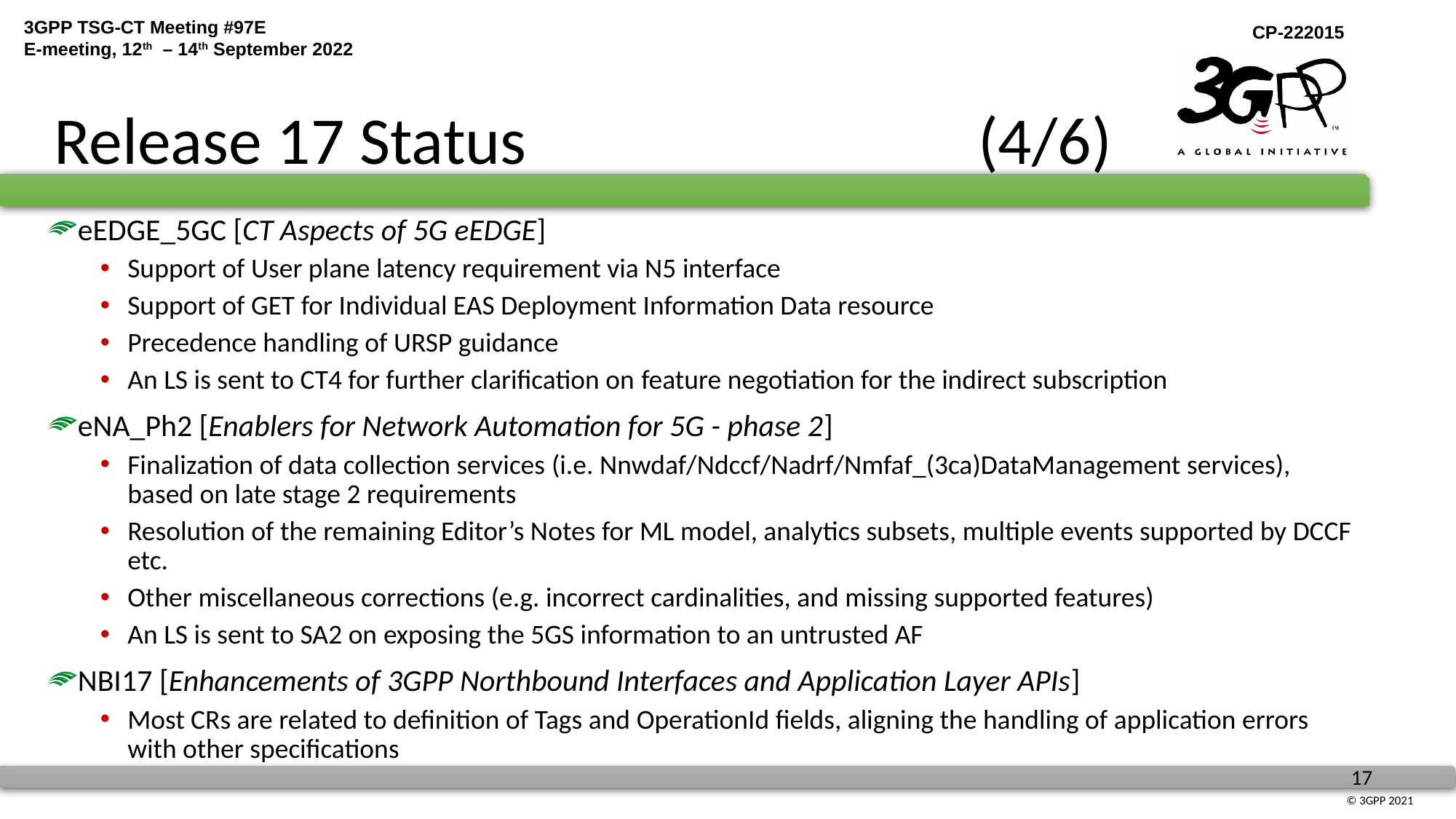

# Release 17 Status                              (4/6)
eEDGE_5GC [CT Aspects of 5G eEDGE]
Support of User plane latency requirement via N5 interface
Support of GET for Individual EAS Deployment Information Data resource
Precedence handling of URSP guidance
An LS is sent to CT4 for further clarification on feature negotiation for the indirect subscription
eNA_Ph2 [Enablers for Network Automation for 5G - phase 2]
Finalization of data collection services (i.e. Nnwdaf/Ndccf/Nadrf/Nmfaf_(3ca)DataManagement services), based on late stage 2 requirements
Resolution of the remaining Editor’s Notes for ML model, analytics subsets, multiple events supported by DCCF etc.
Other miscellaneous corrections (e.g. incorrect cardinalities, and missing supported features)
An LS is sent to SA2 on exposing the 5GS information to an untrusted AF
NBI17 [Enhancements of 3GPP Northbound Interfaces and Application Layer APIs]
Most CRs are related to definition of Tags and OperationId fields, aligning the handling of application errors with other specifications